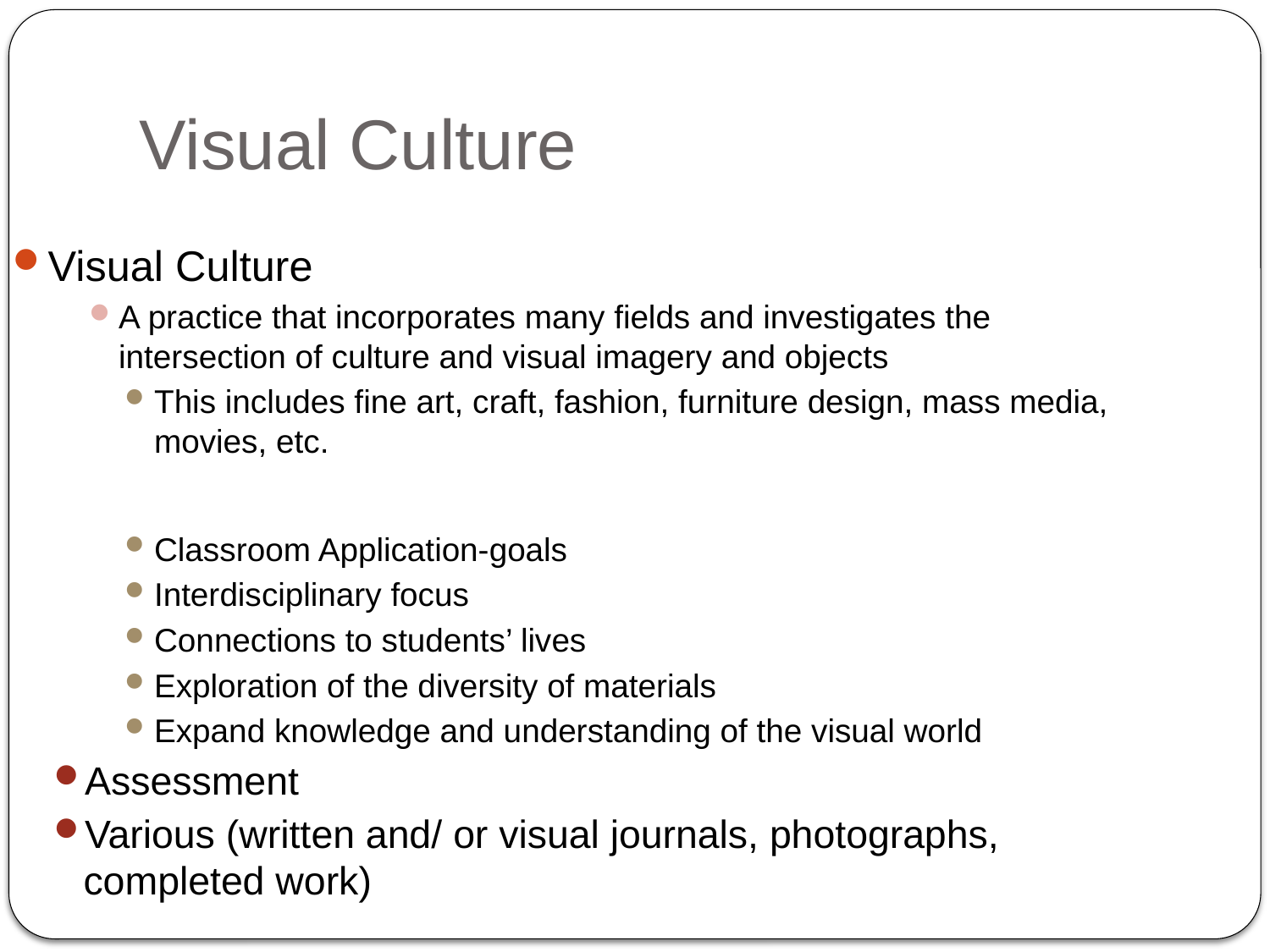

# Visual Culture
Visual Culture
A practice that incorporates many fields and investigates the intersection of culture and visual imagery and objects
This includes fine art, craft, fashion, furniture design, mass media, movies, etc.

Classroom Application-goals
Interdisciplinary focus
Connections to students’ lives
Exploration of the diversity of materials
Expand knowledge and understanding of the visual world
Assessment
Various (written and/ or visual journals, photographs, completed work)